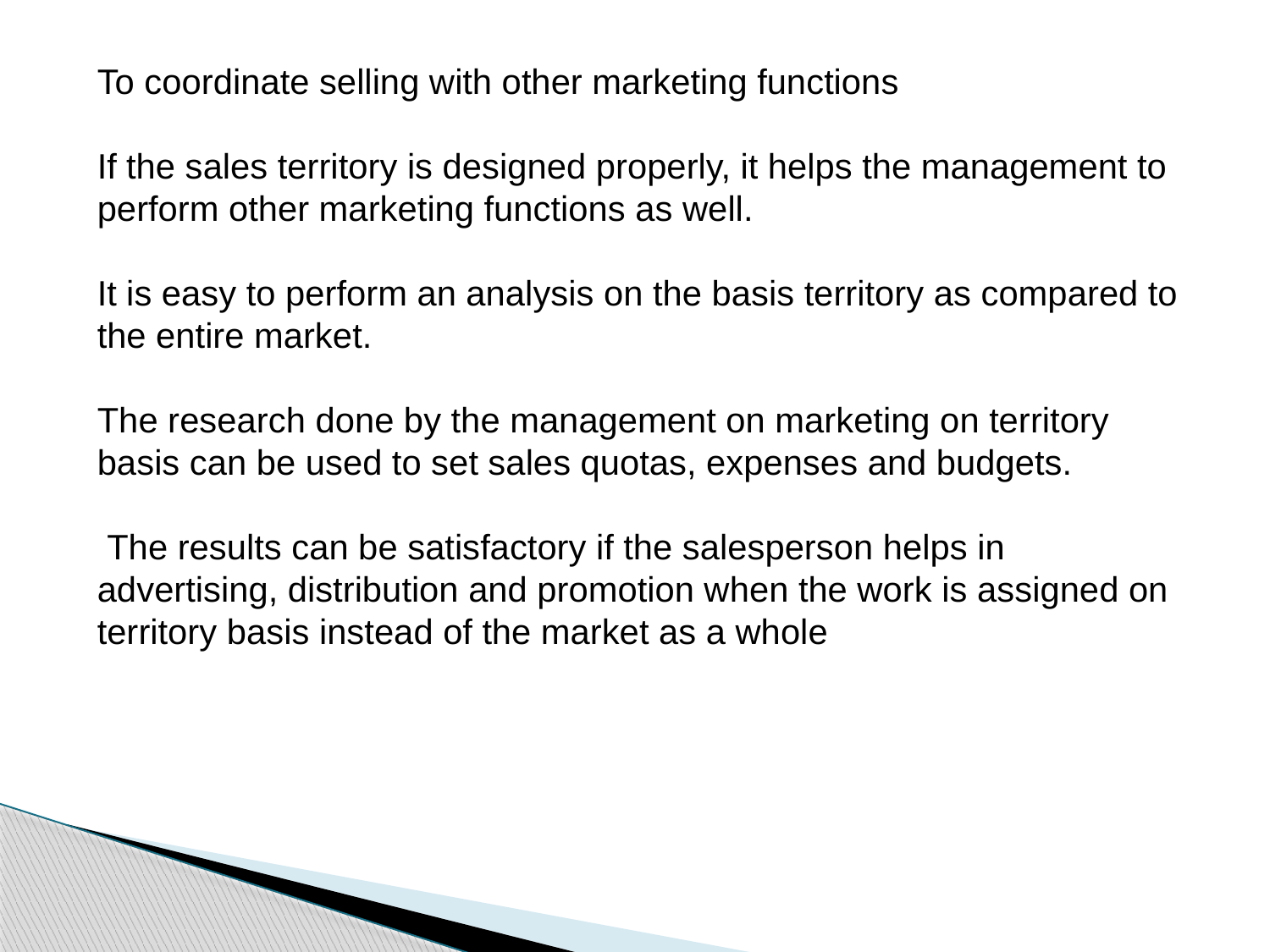

To coordinate selling with other marketing functions

If the sales territory is designed properly, it helps the management to perform other marketing functions as well.

It is easy to perform an analysis on the basis territory as compared to the entire market.

The research done by the management on marketing on territory basis can be used to set sales quotas, expenses and budgets.

 The results can be satisfactory if the salesperson helps in advertising, distribution and promotion when the work is assigned on territory basis instead of the market as a whole